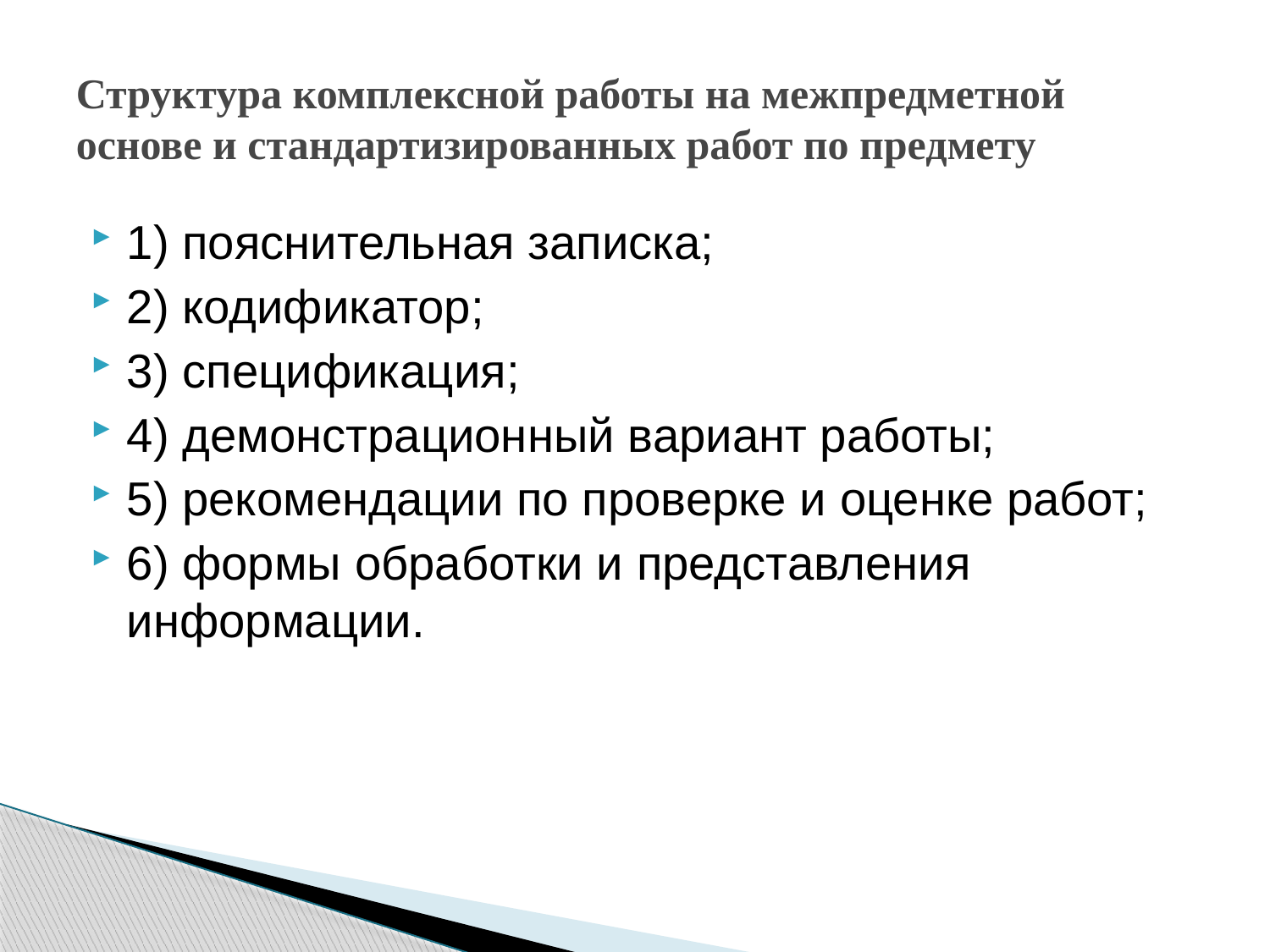

# Структура комплексной работы на межпредметной основе и стандартизированных работ по предмету
1) пояснительная записка;
2) кодификатор;
3) спецификация;
4) демонстрационный вариант работы;
5) рекомендации по проверке и оценке работ;
6) формы обработки и представления информации.